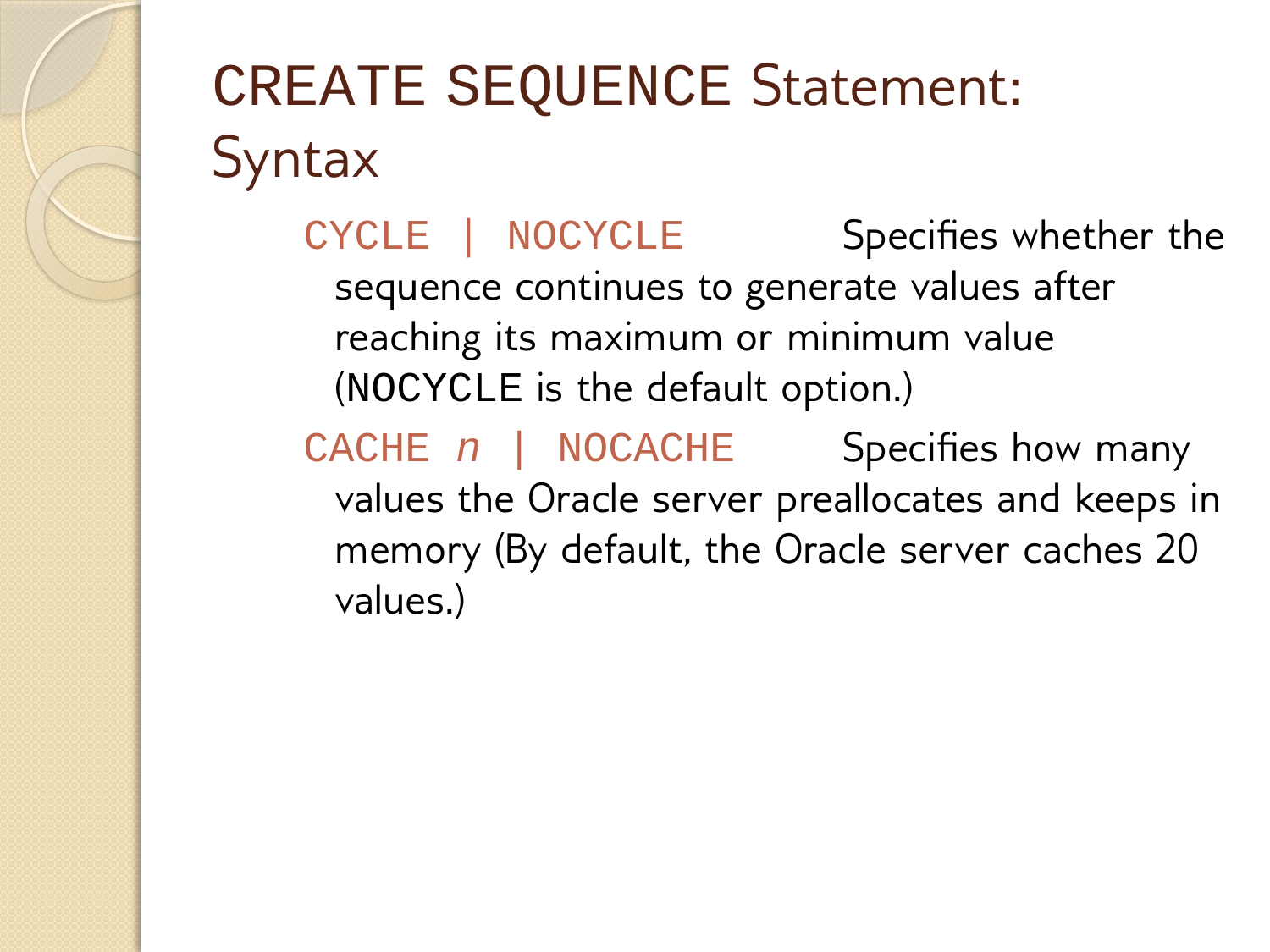

# CREATE SEQUENCE Statement: Syntax
CYCLE | NOCYCLE		Specifies whether the sequence continues to generate values after reaching its maximum or minimum value (NOCYCLE is the default option.)
CACHE n | NOCACHE	Specifies how many values the Oracle server preallocates and keeps in memory (By default, the Oracle server caches 20 values.)